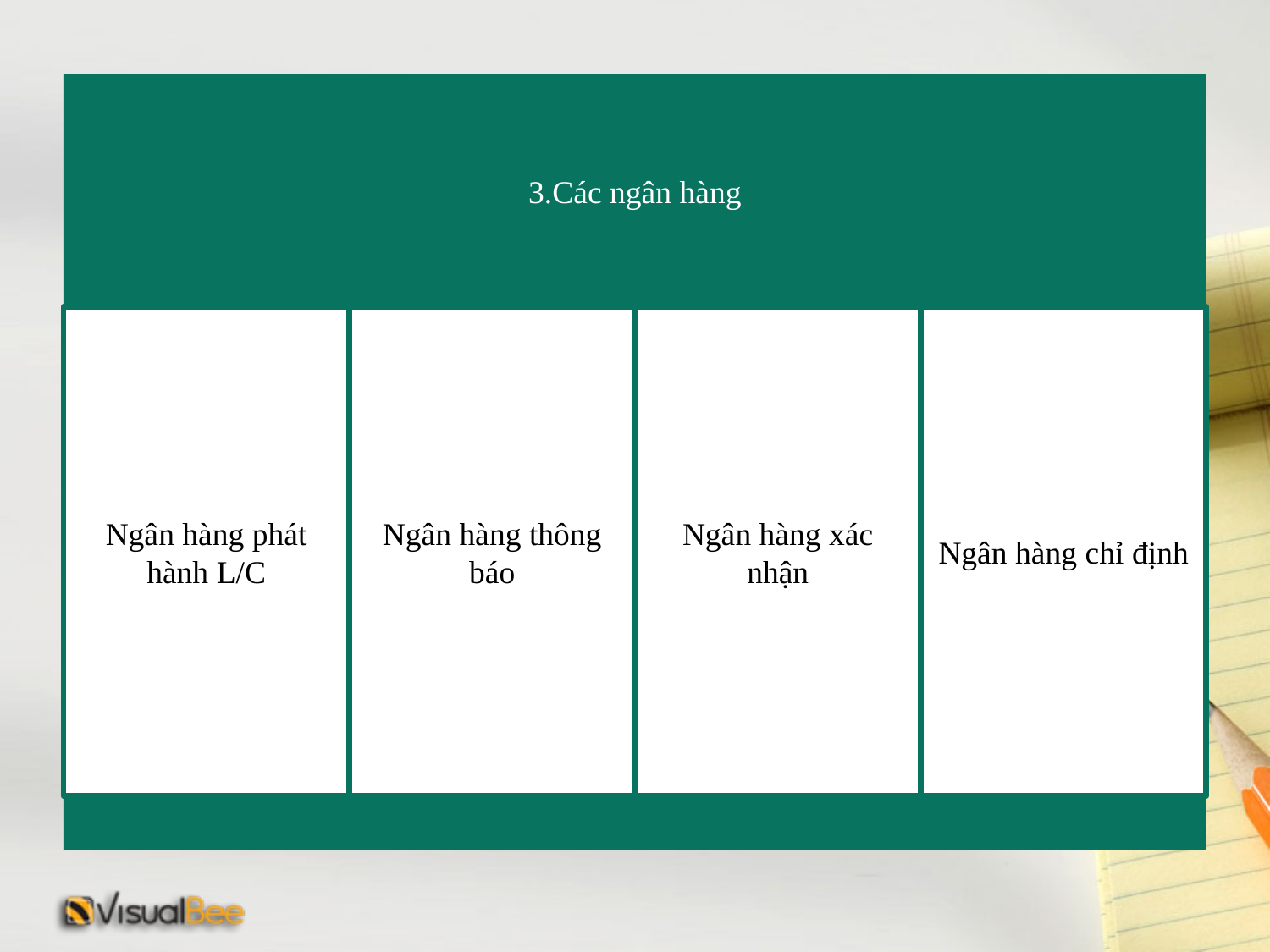

3.Các ngân hàng
Ngân hàng phát hành L/C
Ngân hàng thông báo
Ngân hàng chỉ định
Ngân hàng xác nhận